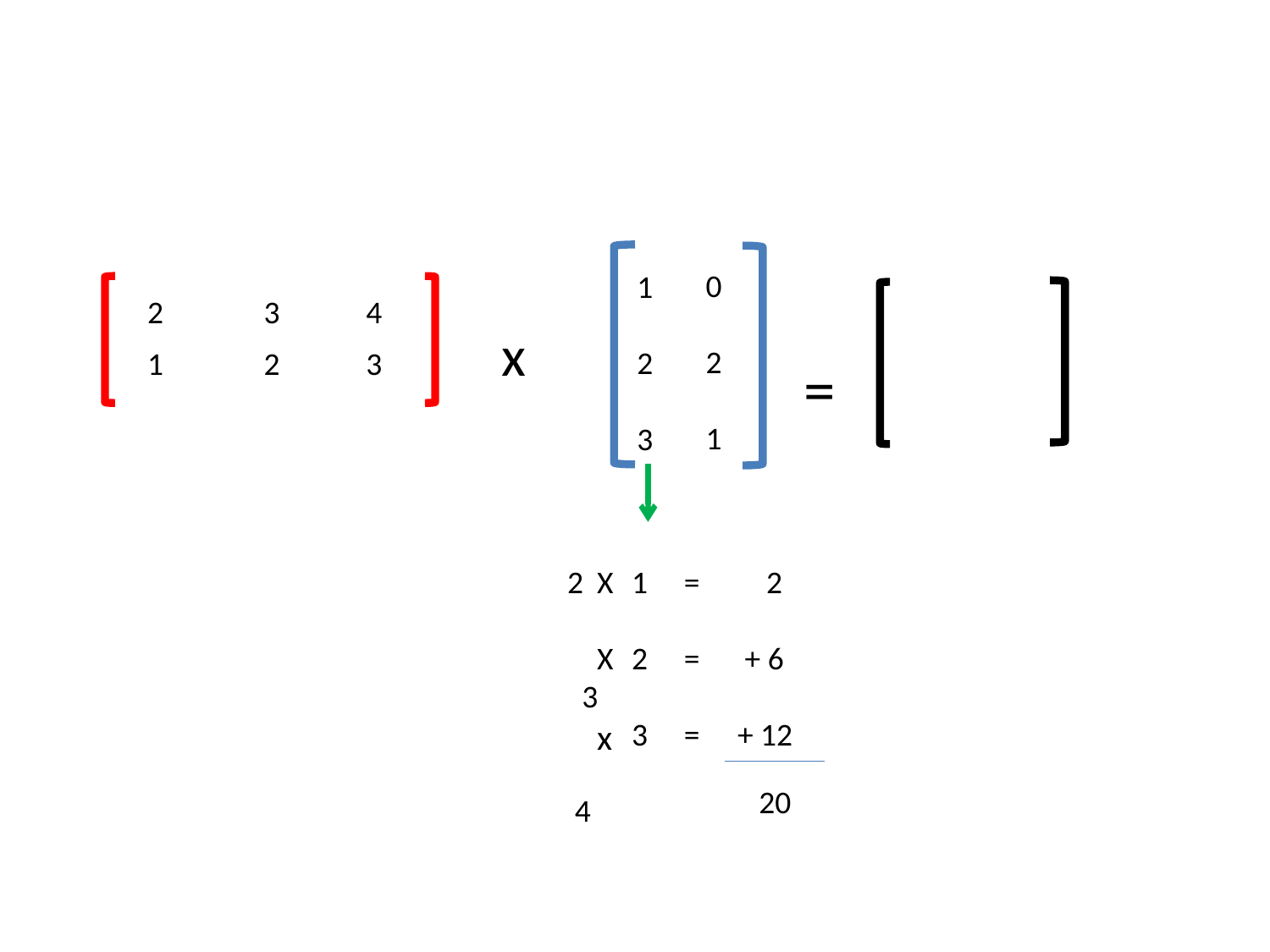

#

   0

   2

   1
1

2

3

2              3            4
x
1              2            3
=
X

X

x
2
            3
           4
1

2

3
=

=

=
    2

 + 6

+ 12
   20